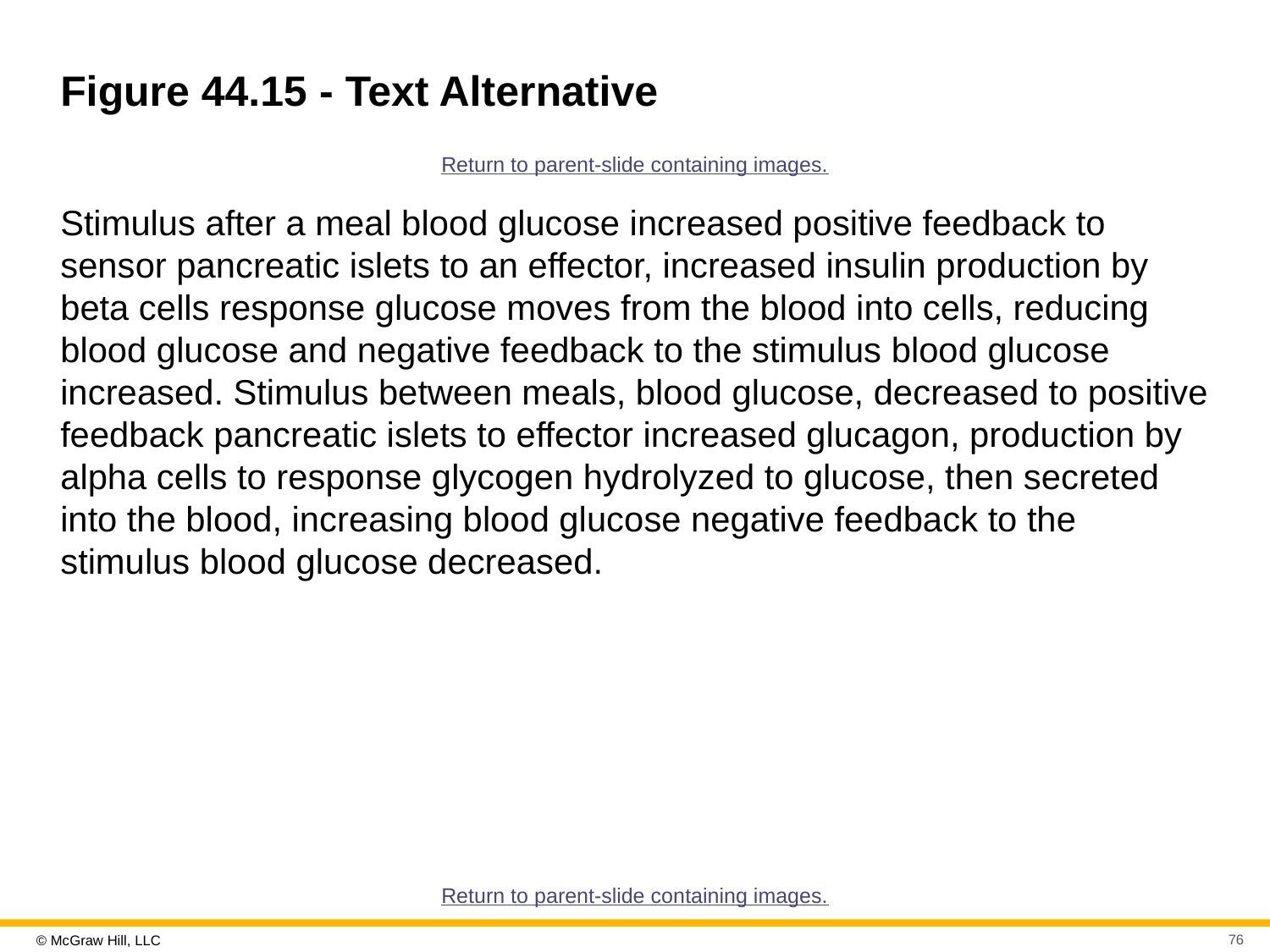

# Figure 44.15 - Text Alternative
Return to parent-slide containing images.
Stimulus after a meal blood glucose increased positive feedback to sensor pancreatic islets to an effector, increased insulin production by beta cells response glucose moves from the blood into cells, reducing blood glucose and negative feedback to the stimulus blood glucose increased. Stimulus between meals, blood glucose, decreased to positive feedback pancreatic islets to effector increased glucagon, production by alpha cells to response glycogen hydrolyzed to glucose, then secreted into the blood, increasing blood glucose negative feedback to the stimulus blood glucose decreased.
Return to parent-slide containing images.
76